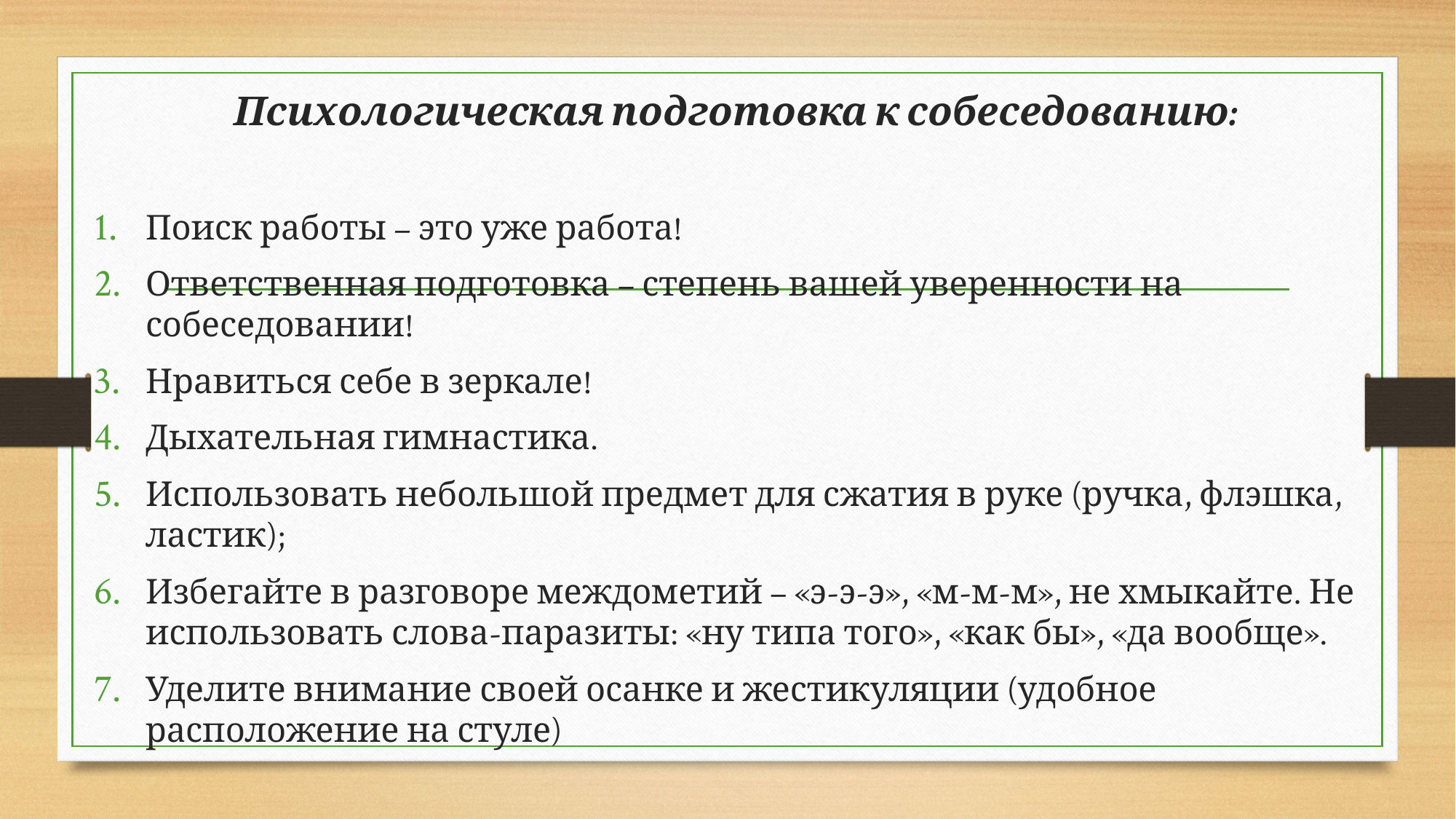

Психологическая подготовка к собеседованию:

Поиск работы – это уже работа!
Ответственная подготовка – степень вашей уверенности на собеседовании!
Нравиться себе в зеркале!
Дыхательная гимнастика.
Использовать небольшой предмет для сжатия в руке (ручка, флэшка, ластик);
Избегайте в разговоре междометий – «э-э-э», «м-м-м», не хмыкайте. Не использовать слова-паразиты: «ну типа того», «как бы», «да вообще».
Уделите внимание своей осанке и жестикуляции (удобное расположение на стуле)